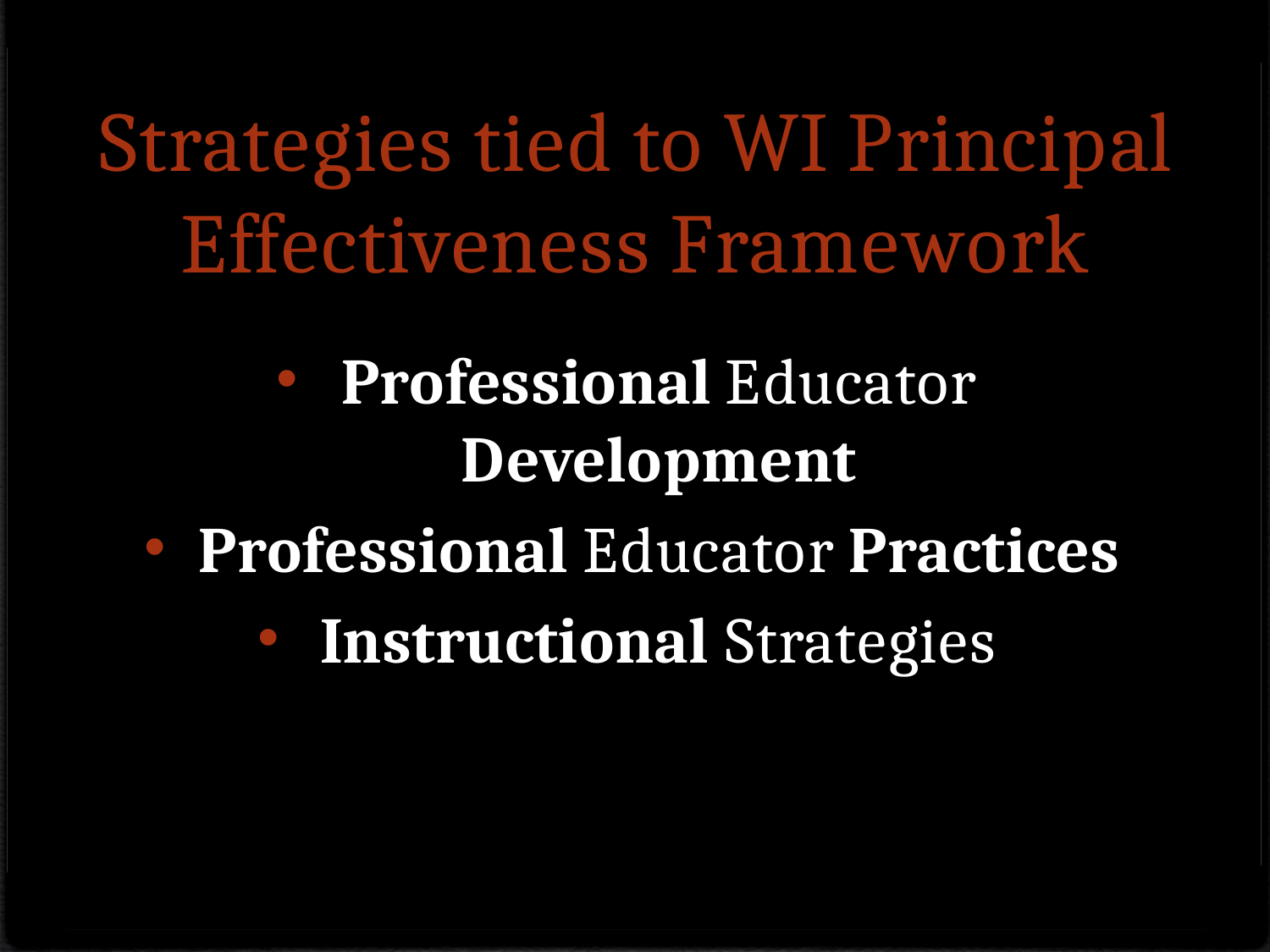

# Strategies tied to WI Principal Effectiveness Framework
Professional Educator Development
Professional Educator Practices
Instructional Strategies